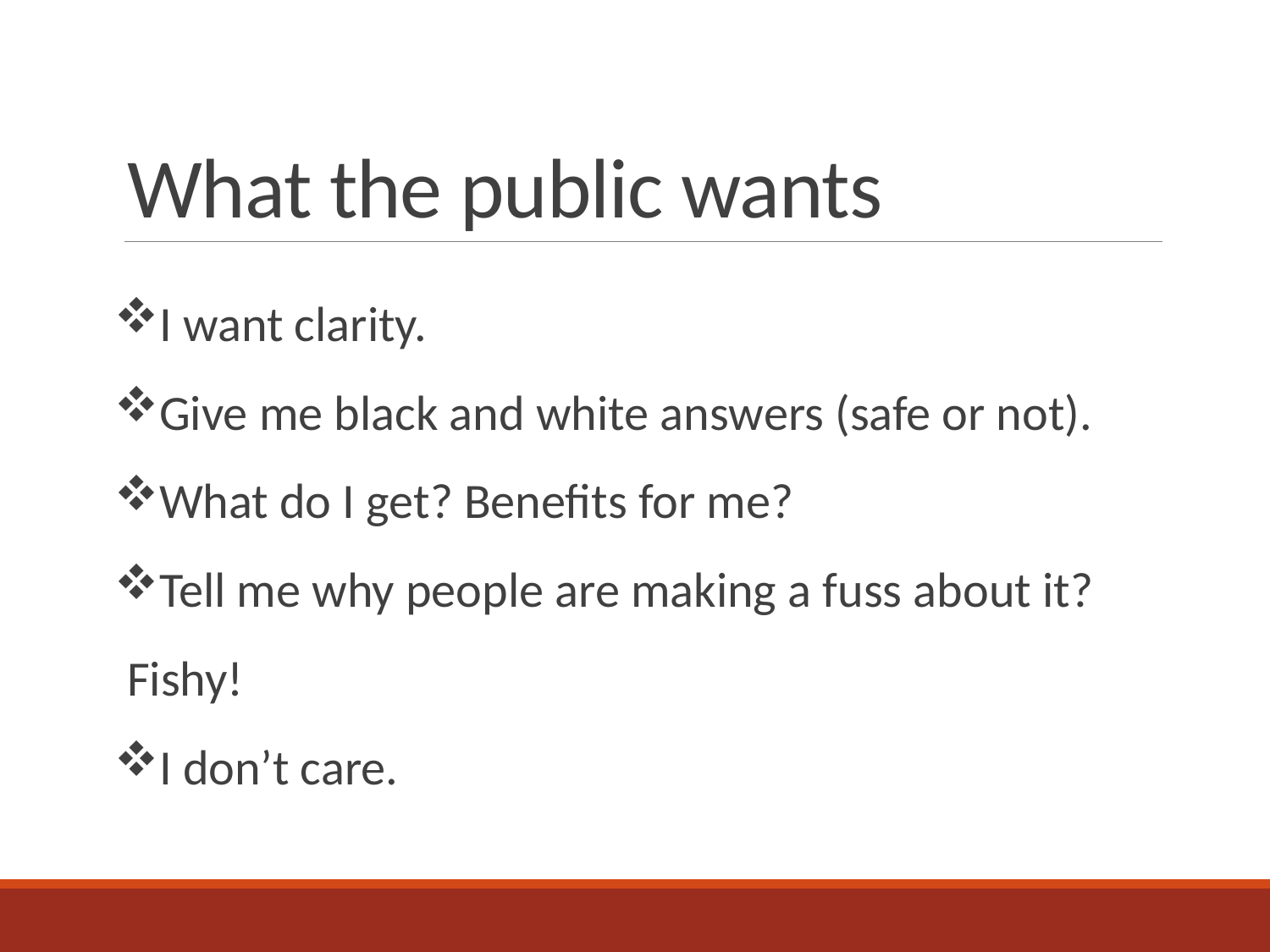

# What the public wants
I want clarity.
Give me black and white answers (safe or not).
What do I get? Benefits for me?
Tell me why people are making a fuss about it? Fishy!
I don’t care.